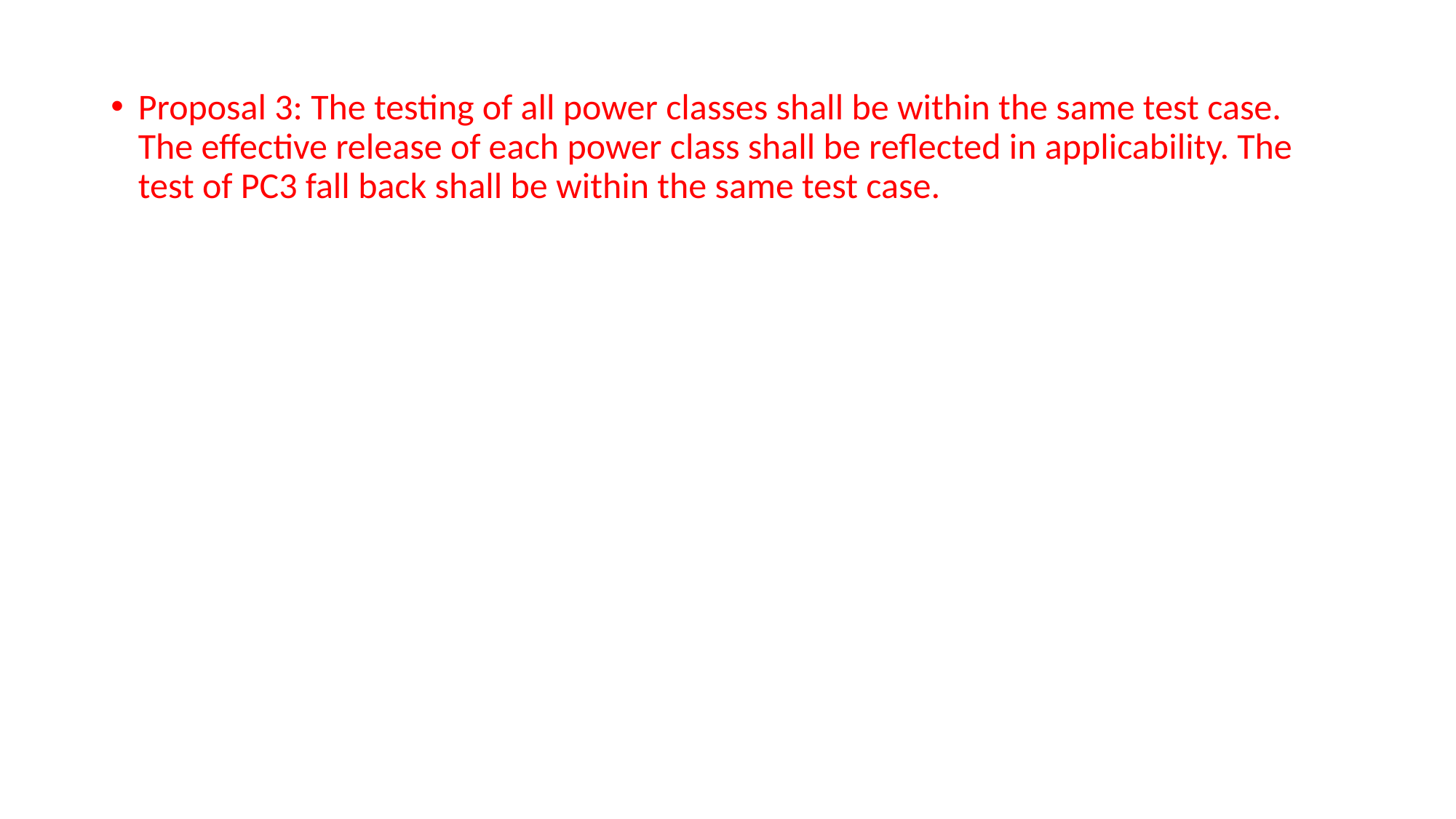

Proposal 3: The testing of all power classes shall be within the same test case. The effective release of each power class shall be reflected in applicability. The test of PC3 fall back shall be within the same test case.